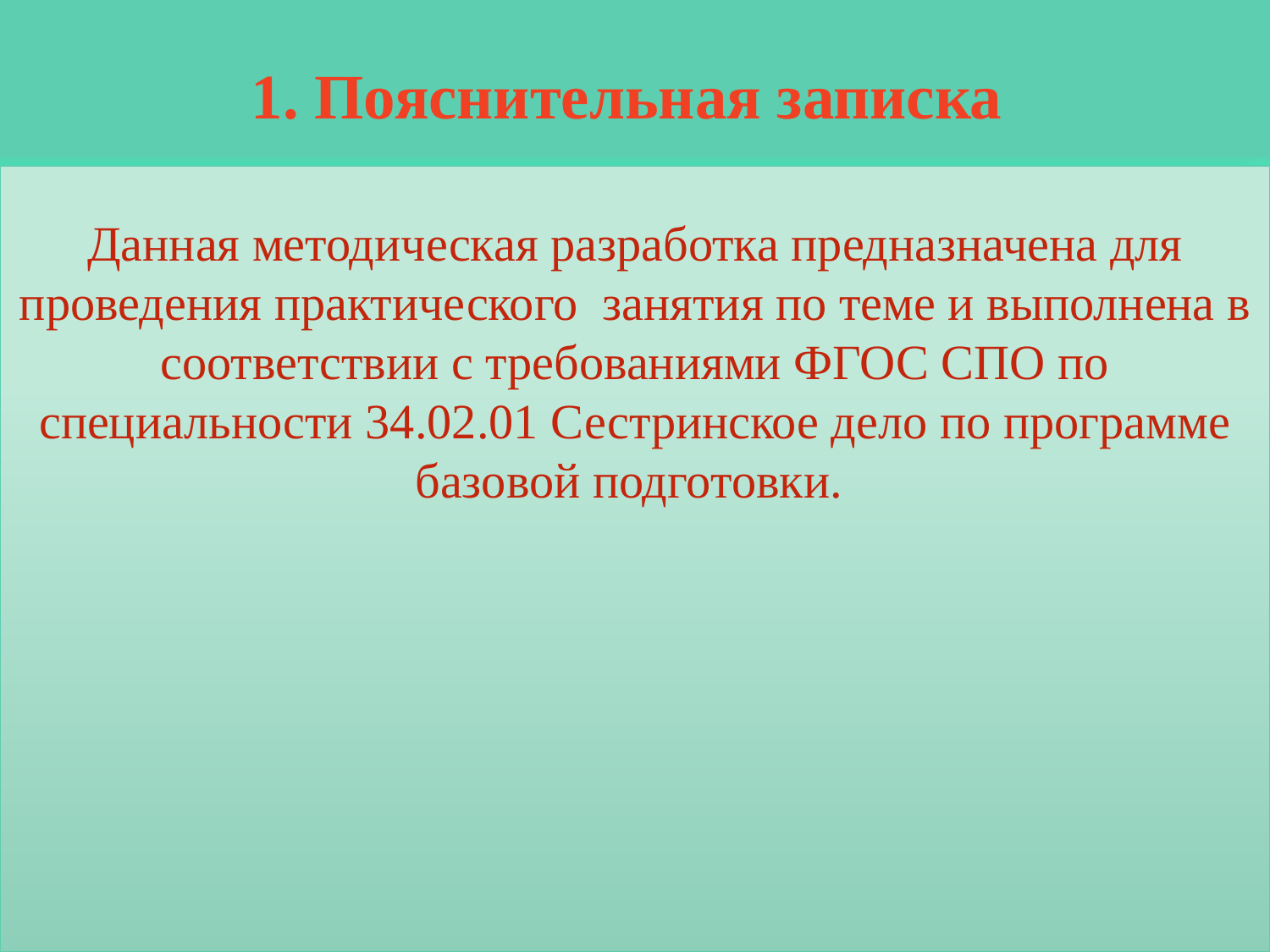

1. Пояснительная записка
Данная методическая разработка предназначена для проведения практического  занятия по теме и выполнена в соответствии с требованиями ФГОС СПО по специальности 34.02.01 Сестринское дело по программе базовой подготовки.